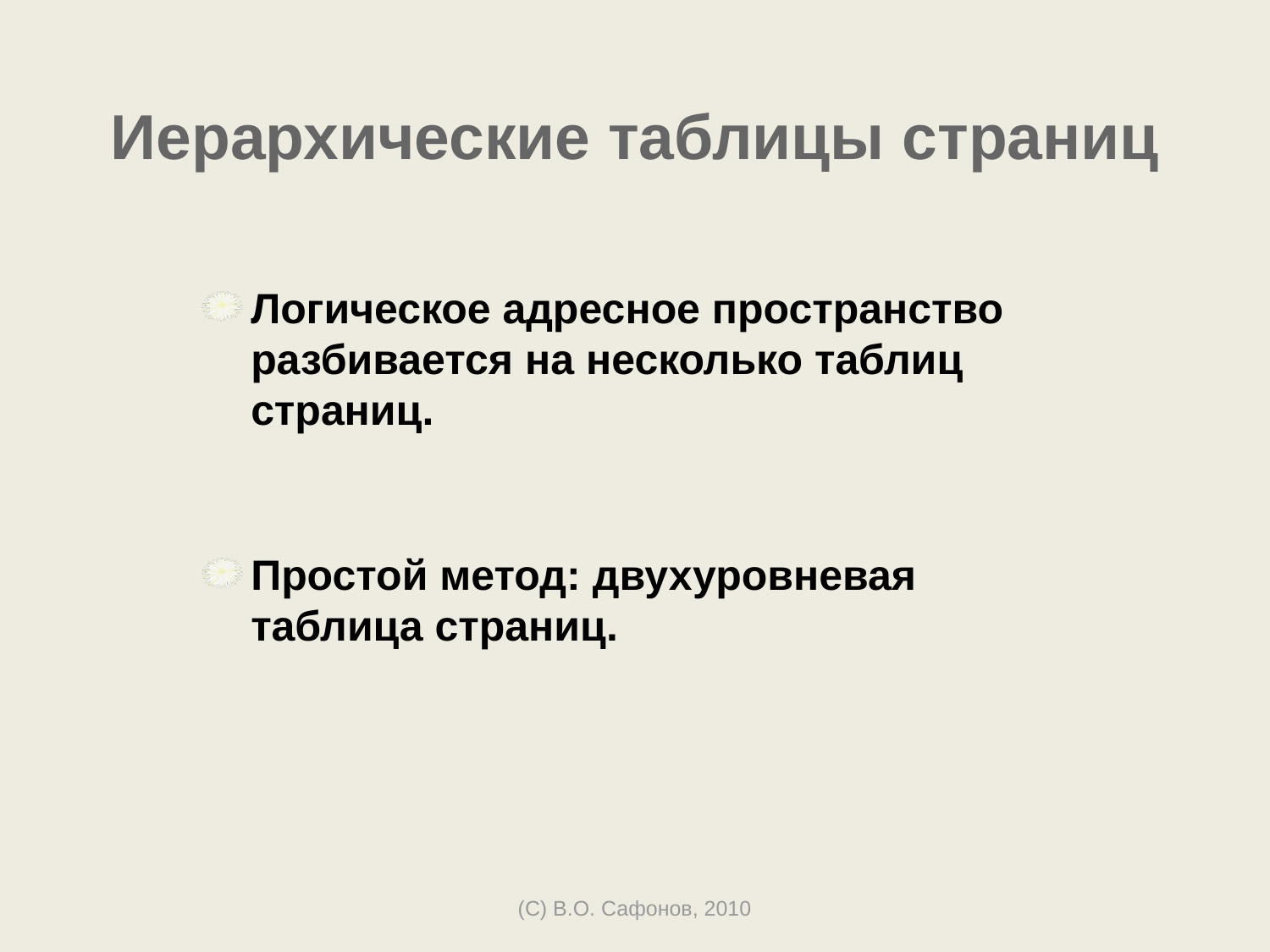

# Иерархические таблицы страниц
Логическое адресное пространство разбивается на несколько таблиц страниц.

Простой метод: двухуровневая таблица страниц.

(C) В.О. Сафонов, 2010